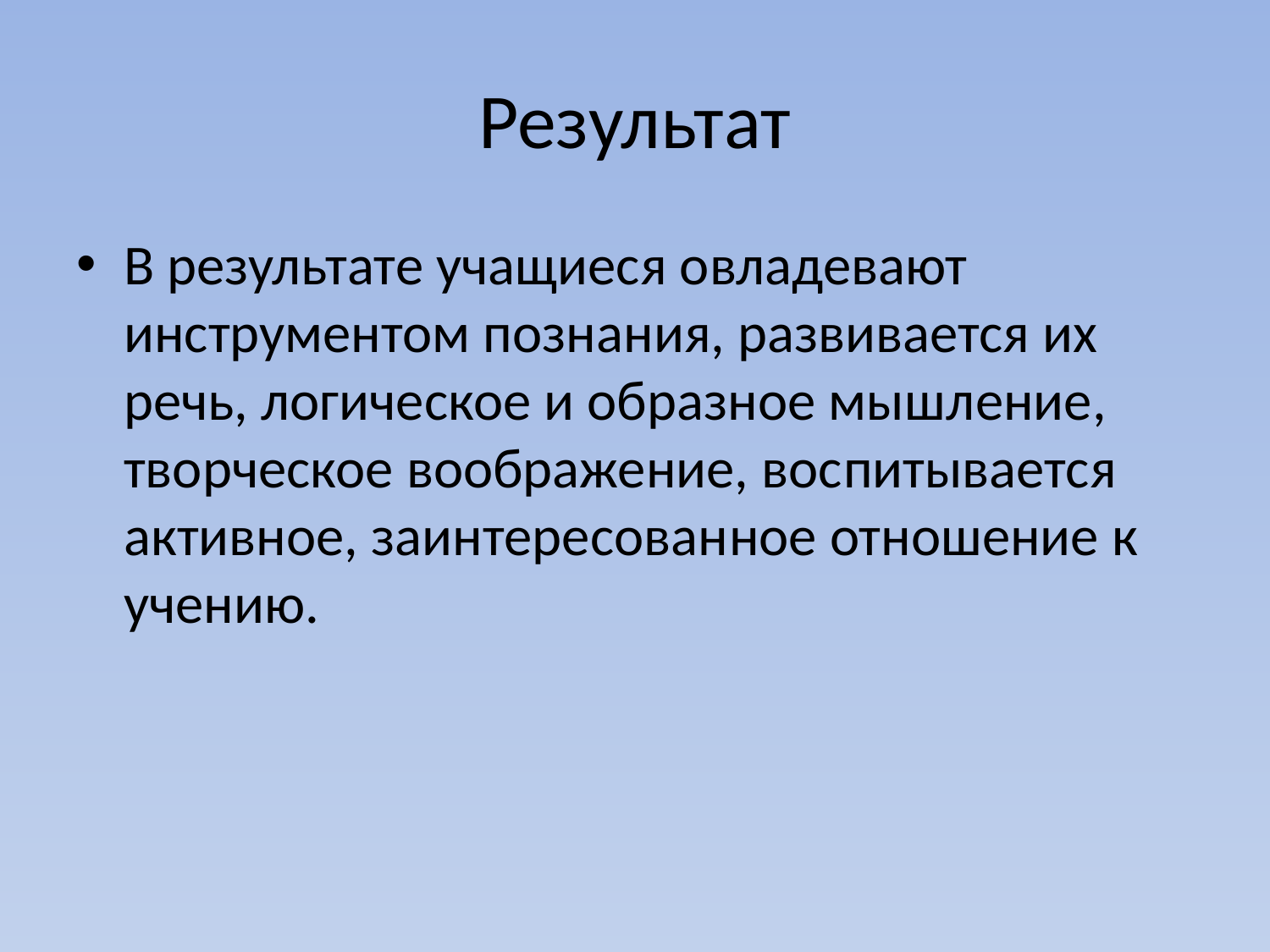

# Результат
В результате учащиеся овладевают инструментом познания, развивается их речь, логическое и образное мыш­ление, творческое воображение, вос­питывается активное, заинтересован­ное отношение к учению.